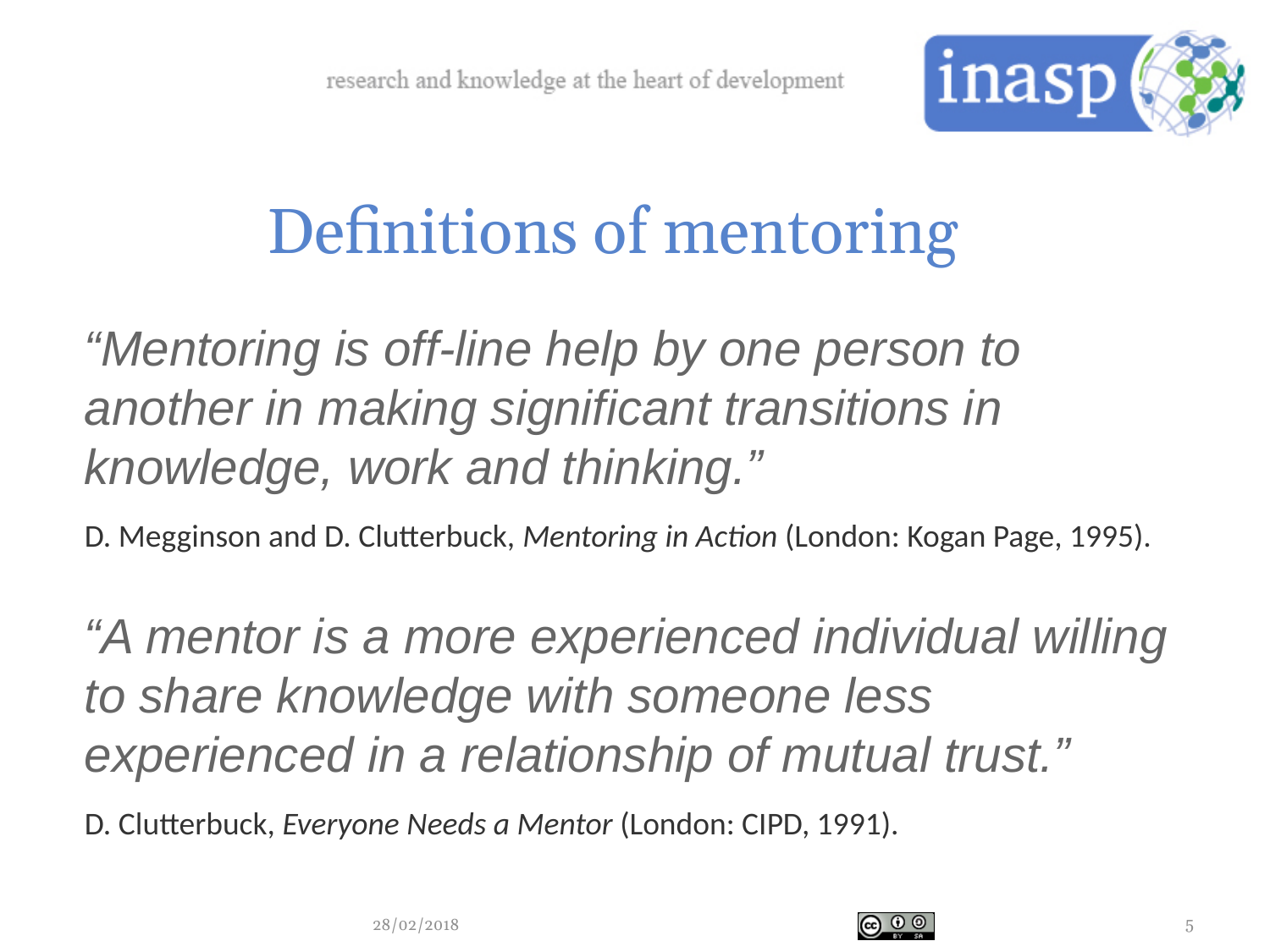

Definitions of mentoring
“Mentoring is off-line help by one person to another in making significant transitions in knowledge, work and thinking.”
D. Megginson and D. Clutterbuck, Mentoring in Action (London: Kogan Page, 1995).

“A mentor is a more experienced individual willing to share knowledge with someone less experienced in a relationship of mutual trust.”
D. Clutterbuck, Everyone Needs a Mentor (London: CIPD, 1991).
28/02/2018

5